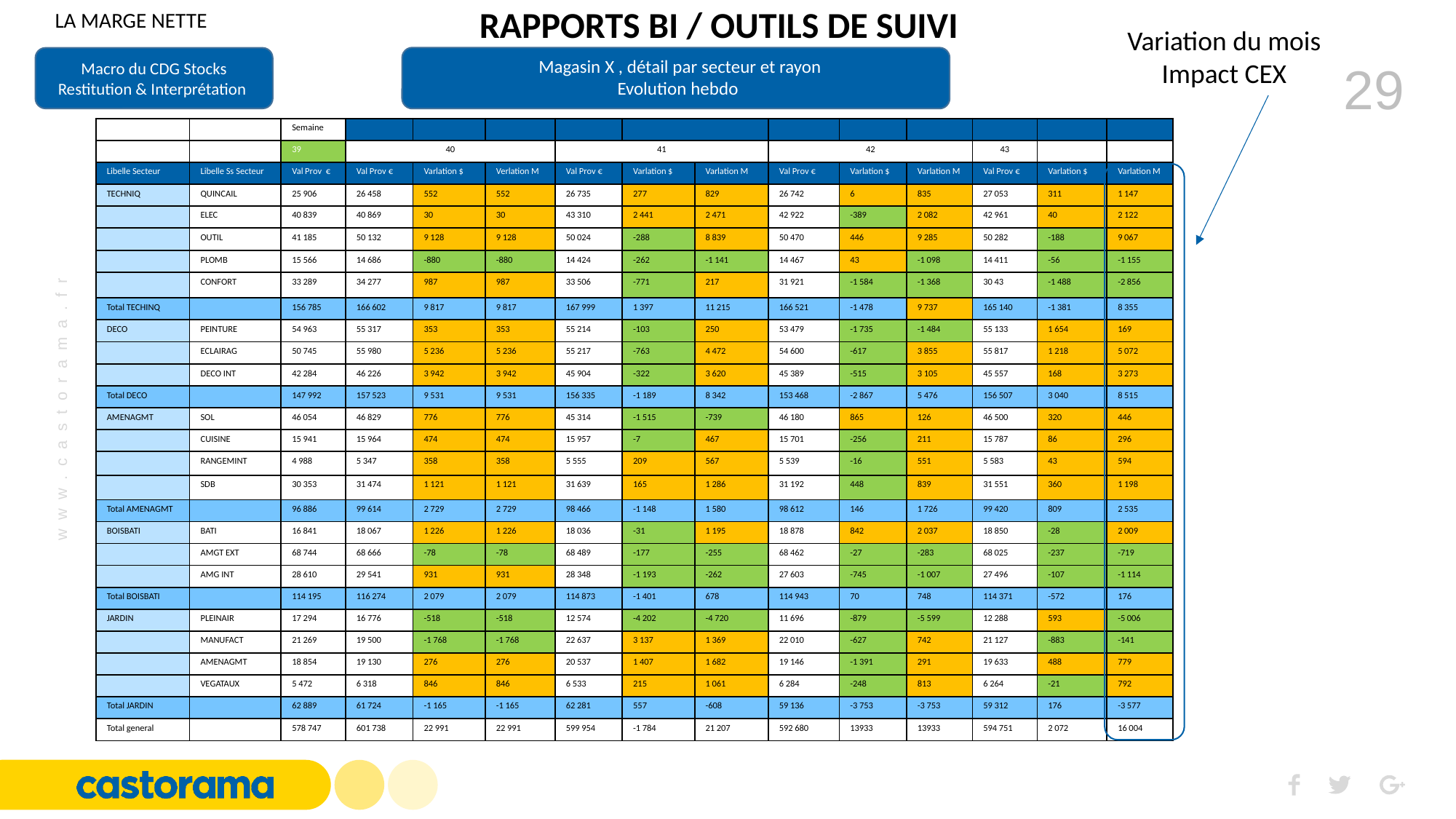

LA MARGE NETTE
RAPPORTS BI / OUTILS DE SUIVI
Variation du mois
Impact CEX

Magasin X , détail par secteur et rayon
Evolution hebdo

Macro du CDG Stocks Restitution & Interprétation

|  |  | Semaine |  |  |  |  |  |  |  |  |  |  |  |  |
| --- | --- | --- | --- | --- | --- | --- | --- | --- | --- | --- | --- | --- | --- | --- |
|  |  | 39 | 40 |  |  | 41 |  |  | 42 |  |  | 43 |  |  |
| Libelle Secteur | Libelle Ss Secteur | Val Prov € | Val Prov € | Varlation $ | Verlation M | Val Prov € | Varlation $ | Varlation M | Val Prov € | Varlation $ | Varlation M | Val Prov € | Varlation $ | Varlation M |
| TECHNIQ | QUINCAIL | 25 906 | 26 458 | 552 | 552 | 26 735 | 277 | 829 | 26 742 | 6 | 835 | 27 053 | 311 | 1 147 |
|  | ELEC | 40 839 | 40 869 | 30 | 30 | 43 310 | 2 441 | 2 471 | 42 922 | -389 | 2 082 | 42 961 | 40 | 2 122 |
|  | OUTIL | 41 185 | 50 132 | 9 128 | 9 128 | 50 024 | -288 | 8 839 | 50 470 | 446 | 9 285 | 50 282 | -188 | 9 067 |
|  | PLOMB | 15 566 | 14 686 | -880 | -880 | 14 424 | -262 | -1 141 | 14 467 | 43 | -1 098 | 14 411 | -56 | -1 155 |
|  | CONFORT | 33 289 | 34 277 | 987 | 987 | 33 506 | -771 | 217 | 31 921 | -1 584 | -1 368 | 30 43 | -1 488 | -2 856 |
| Total TECHINQ |  | 156 785 | 166 602 | 9 817 | 9 817 | 167 999 | 1 397 | 11 215 | 166 521 | -1 478 | 9 737 | 165 140 | -1 381 | 8 355 |
| DECO | PEINTURE | 54 963 | 55 317 | 353 | 353 | 55 214 | -103 | 250 | 53 479 | -1 735 | -1 484 | 55 133 | 1 654 | 169 |
|  | ECLAIRAG | 50 745 | 55 980 | 5 236 | 5 236 | 55 217 | -763 | 4 472 | 54 600 | -617 | 3 855 | 55 817 | 1 218 | 5 072 |
|  | DECO INT | 42 284 | 46 226 | 3 942 | 3 942 | 45 904 | -322 | 3 620 | 45 389 | -515 | 3 105 | 45 557 | 168 | 3 273 |
| Total DECO |  | 147 992 | 157 523 | 9 531 | 9 531 | 156 335 | -1 189 | 8 342 | 153 468 | -2 867 | 5 476 | 156 507 | 3 040 | 8 515 |
| AMENAGMT | SOL | 46 054 | 46 829 | 776 | 776 | 45 314 | -1 515 | -739 | 46 180 | 865 | 126 | 46 500 | 320 | 446 |
|  | CUISINE | 15 941 | 15 964 | 474 | 474 | 15 957 | -7 | 467 | 15 701 | -256 | 211 | 15 787 | 86 | 296 |
|  | RANGEMINT | 4 988 | 5 347 | 358 | 358 | 5 555 | 209 | 567 | 5 539 | -16 | 551 | 5 583 | 43 | 594 |
|  | SDB | 30 353 | 31 474 | 1 121 | 1 121 | 31 639 | 165 | 1 286 | 31 192 | 448 | 839 | 31 551 | 360 | 1 198 |
| Total AMENAGMT |  | 96 886 | 99 614 | 2 729 | 2 729 | 98 466 | -1 148 | 1 580 | 98 612 | 146 | 1 726 | 99 420 | 809 | 2 535 |
| BOISBATI | BATI | 16 841 | 18 067 | 1 226 | 1 226 | 18 036 | -31 | 1 195 | 18 878 | 842 | 2 037 | 18 850 | -28 | 2 009 |
|  | AMGT EXT | 68 744 | 68 666 | -78 | -78 | 68 489 | -177 | -255 | 68 462 | -27 | -283 | 68 025 | -237 | -719 |
|  | AMG INT | 28 610 | 29 541 | 931 | 931 | 28 348 | -1 193 | -262 | 27 603 | -745 | -1 007 | 27 496 | -107 | -1 114 |
| Total BOISBATI |  | 114 195 | 116 274 | 2 079 | 2 079 | 114 873 | -1 401 | 678 | 114 943 | 70 | 748 | 114 371 | -572 | 176 |
| JARDIN | PLEINAIR | 17 294 | 16 776 | -518 | -518 | 12 574 | -4 202 | -4 720 | 11 696 | -879 | -5 599 | 12 288 | 593 | -5 006 |
|  | MANUFACT | 21 269 | 19 500 | -1 768 | -1 768 | 22 637 | 3 137 | 1 369 | 22 010 | -627 | 742 | 21 127 | -883 | -141 |
|  | AMENAGMT | 18 854 | 19 130 | 276 | 276 | 20 537 | 1 407 | 1 682 | 19 146 | -1 391 | 291 | 19 633 | 488 | 779 |
|  | VEGATAUX | 5 472 | 6 318 | 846 | 846 | 6 533 | 215 | 1 061 | 6 284 | -248 | 813 | 6 264 | -21 | 792 |
| Total JARDIN |  | 62 889 | 61 724 | -1 165 | -1 165 | 62 281 | 557 | -608 | 59 136 | -3 753 | -3 753 | 59 312 | 176 | -3 577 |
| Total general |  | 578 747 | 601 738 | 22 991 | 22 991 | 599 954 | -1 784 | 21 207 | 592 680 | 13933 | 13933 | 594 751 | 2 072 | 16 004 |